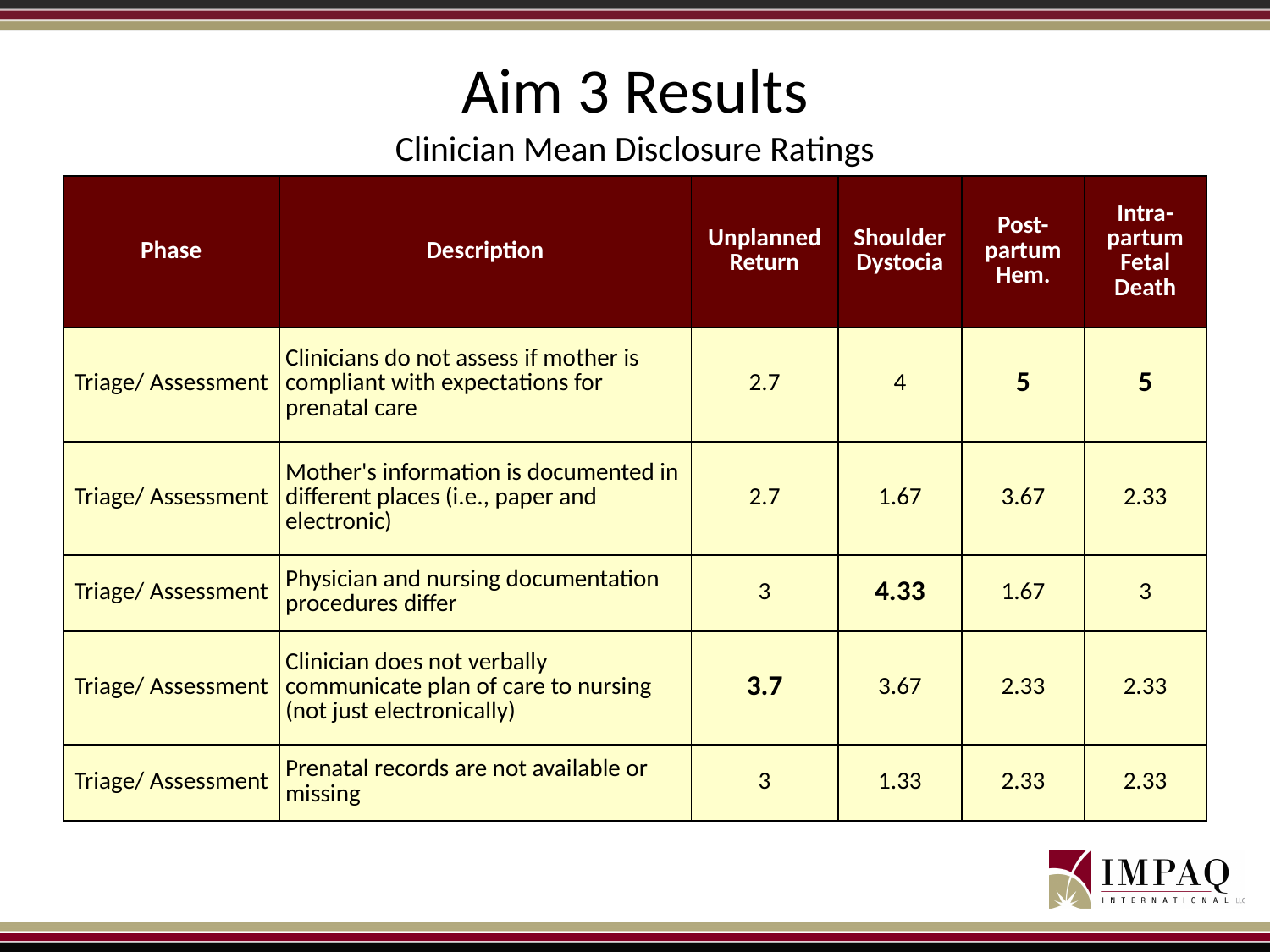

# Aim 3 Results Clinician Mean Disclosure Ratings
| Phase | Description | Unplanned Return | Shoulder Dystocia | Post-partum Hem. | Intra-partum Fetal Death |
| --- | --- | --- | --- | --- | --- |
| Triage/ Assessment | Clinicians do not assess if mother is compliant with expectations for prenatal care | 2.7 | 4 | 5 | 5 |
| Triage/ Assessment | Mother's information is documented in different places (i.e., paper and electronic) | 2.7 | 1.67 | 3.67 | 2.33 |
| Triage/ Assessment | Physician and nursing documentation procedures differ | 3 | 4.33 | 1.67 | 3 |
| Triage/ Assessment | Clinician does not verbally communicate plan of care to nursing (not just electronically) | 3.7 | 3.67 | 2.33 | 2.33 |
| Triage/ Assessment | Prenatal records are not available or missing | 3 | 1.33 | 2.33 | 2.33 |